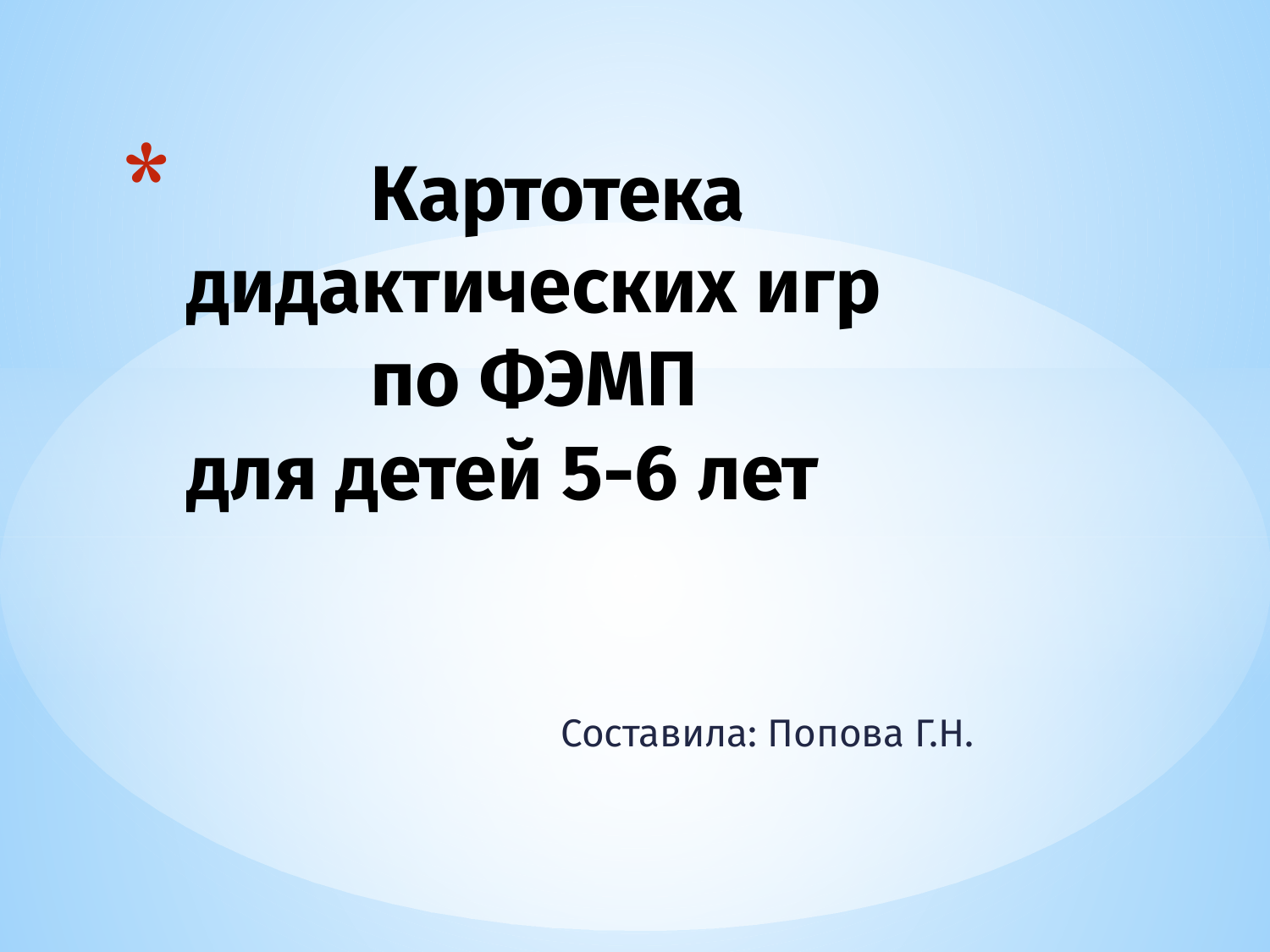

# Картотека дидактических игр по ФЭМП для детей 5-6 лет
Составила: Попова Г.Н.